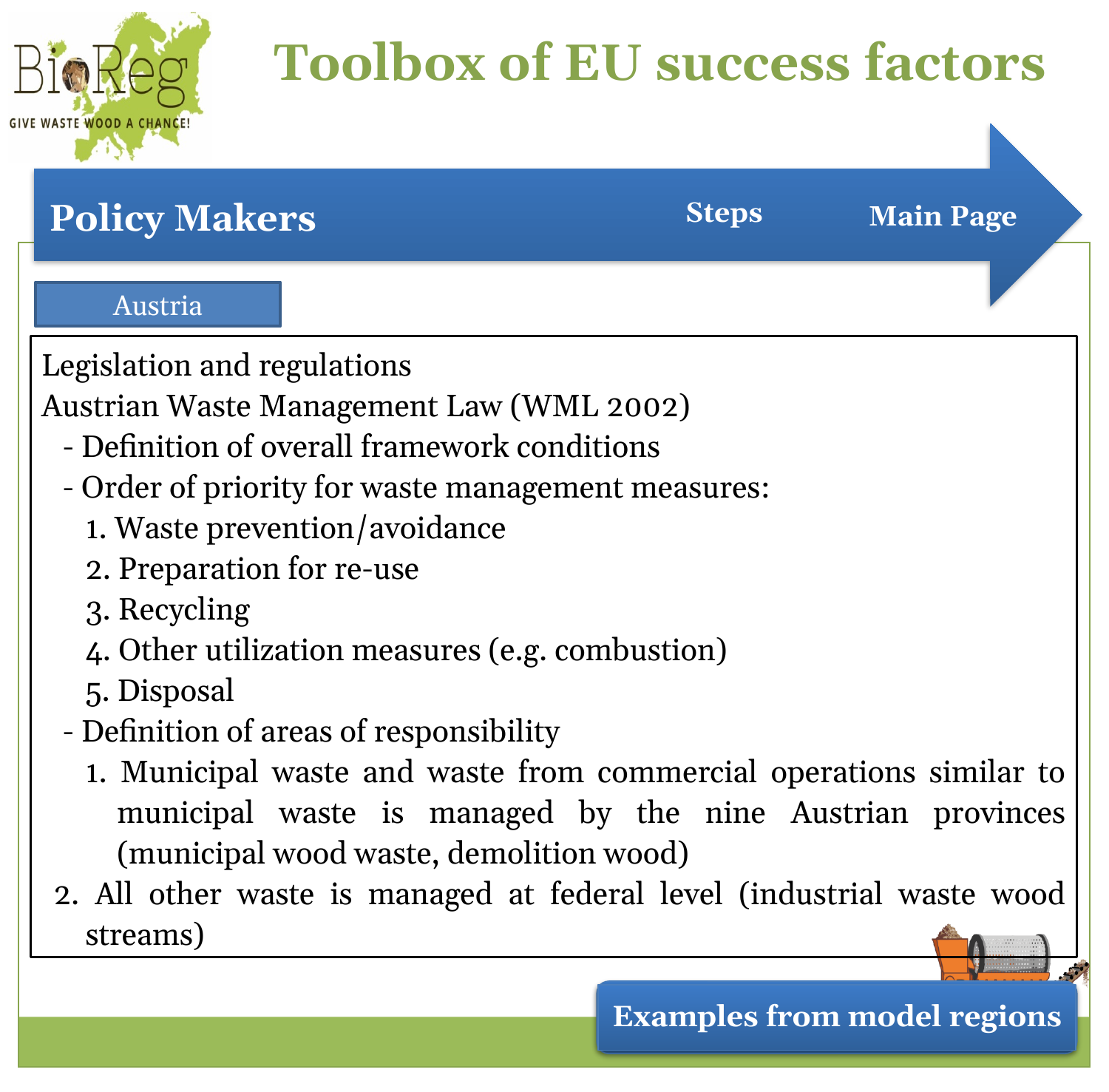

Policy Makers

Steps

Main Page
Austria
Legislation and regulations
Austrian Waste Management Law (WML 2002)
- Definition of overall framework conditions
- Order of priority for waste management measures:
1. Waste prevention/avoidance
2. Preparation for re-use
3. Recycling
4. Other utilization measures (e.g. combustion)
5. Disposal
- Definition of areas of responsibility
1. Municipal waste and waste from commercial operations similar to municipal waste is managed by the nine Austrian provinces (municipal wood waste, demolition wood)
2. All other waste is managed at federal level (industrial waste wood streams)

Examples from model regions